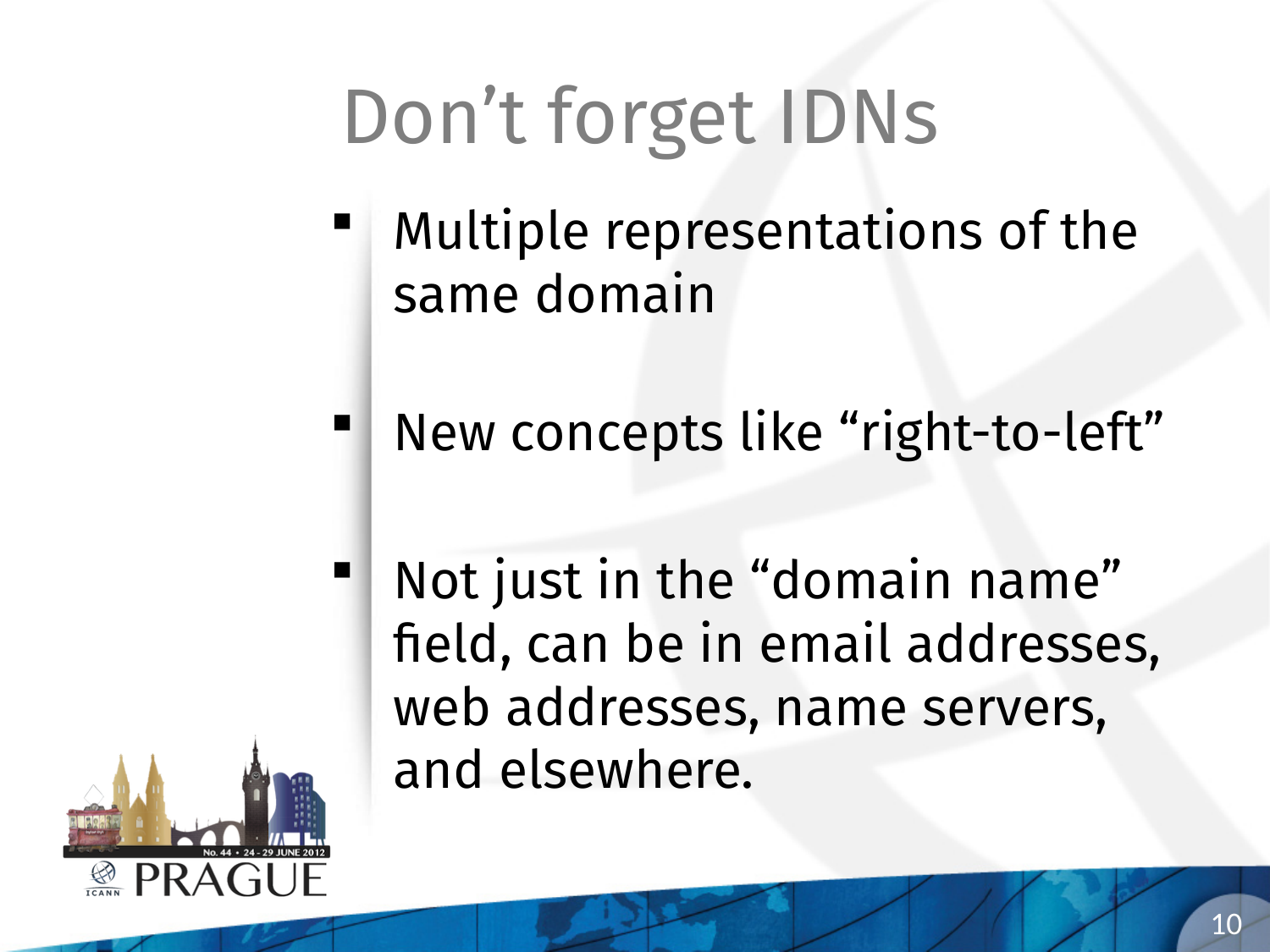

Don’t forget IDNs
Multiple representations of the same domain
New concepts like “right-to-left”

Not just in the “domain name” field, can be in email addresses, web addresses, name servers, and elsewhere.
10